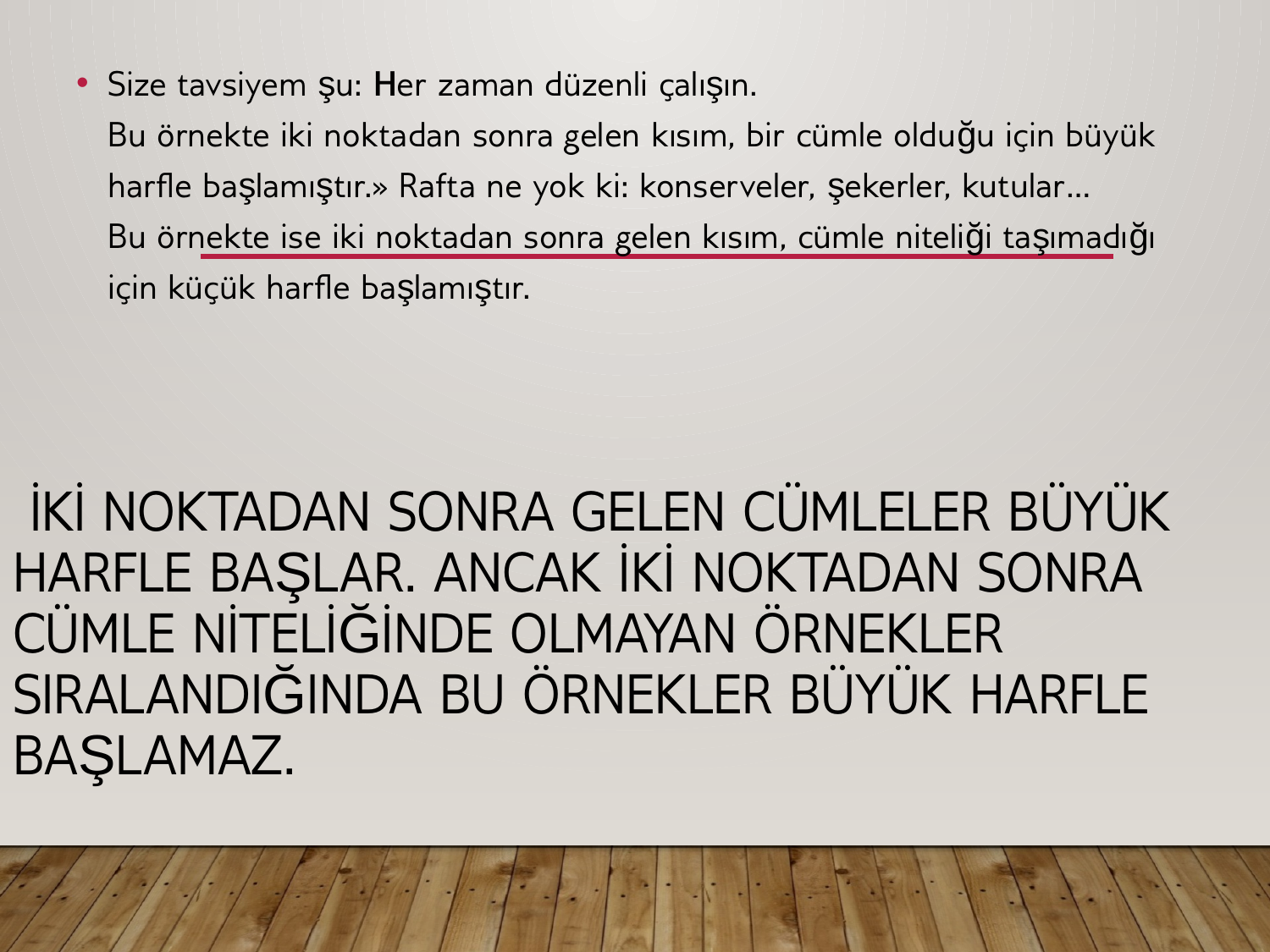

Size tavsiyem şu: Her zaman düzenli çalışın.
Bu örnekte iki noktadan sonra gelen kısım, bir cümle olduğu için büyük harfle başlamıştır.» Rafta ne yok ki: konserveler, şekerler, kutular…
Bu örnekte ise iki noktadan sonra gelen kısım, cümle niteliği taşımadığı için küçük harfle başlamıştır.

# İki noktadan sonra gelen cümleler büyük harfle başlar. Ancak iki noktadan sonra cümle niteliğinde olmayan örnekler sıralandığında bu örnekler büyük harfle başlamaz.